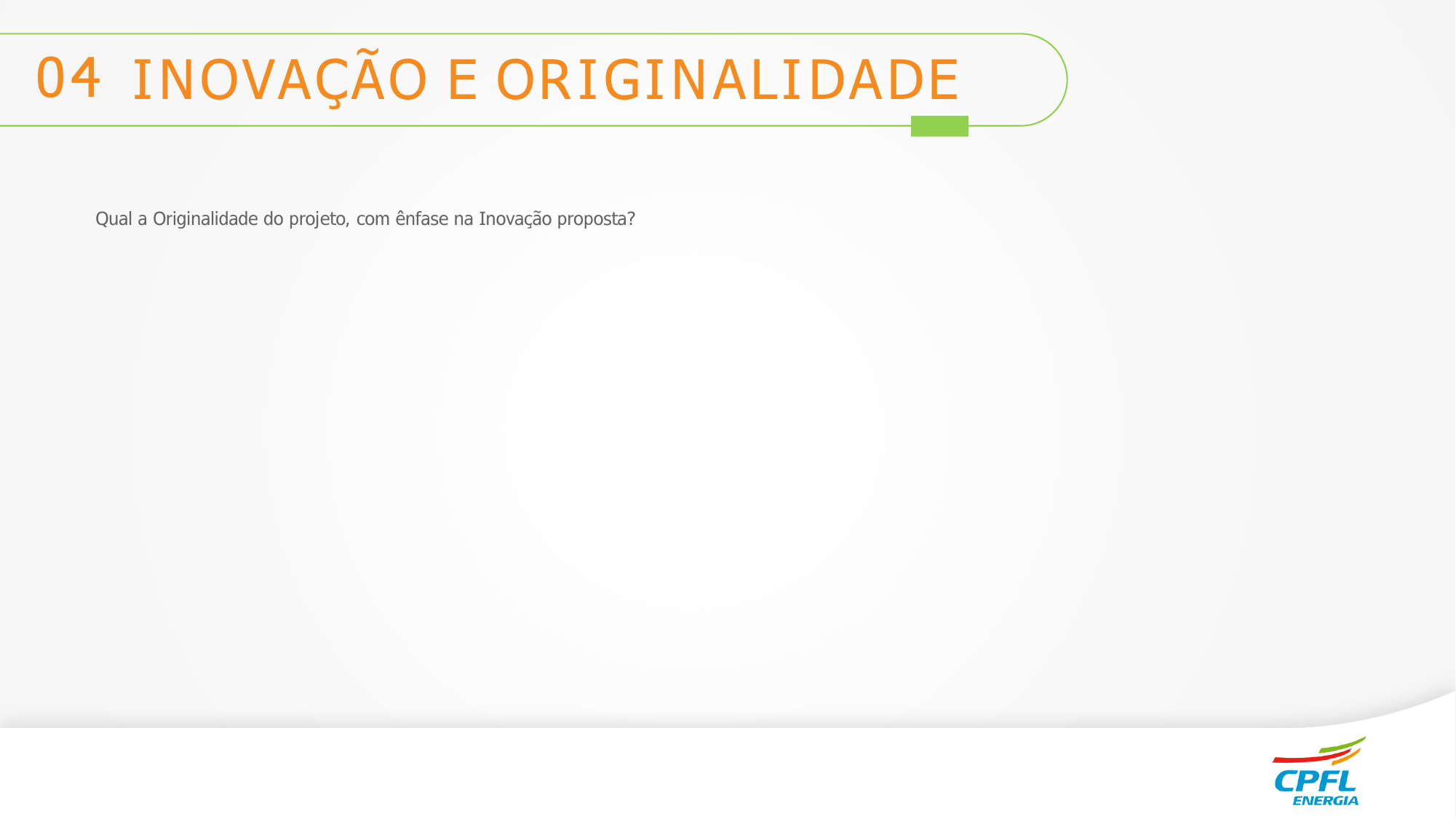

04
INOVAÇÃO E ORIGINALIDADE

Qual a Originalidade do projeto, com ênfase na Inovação proposta?